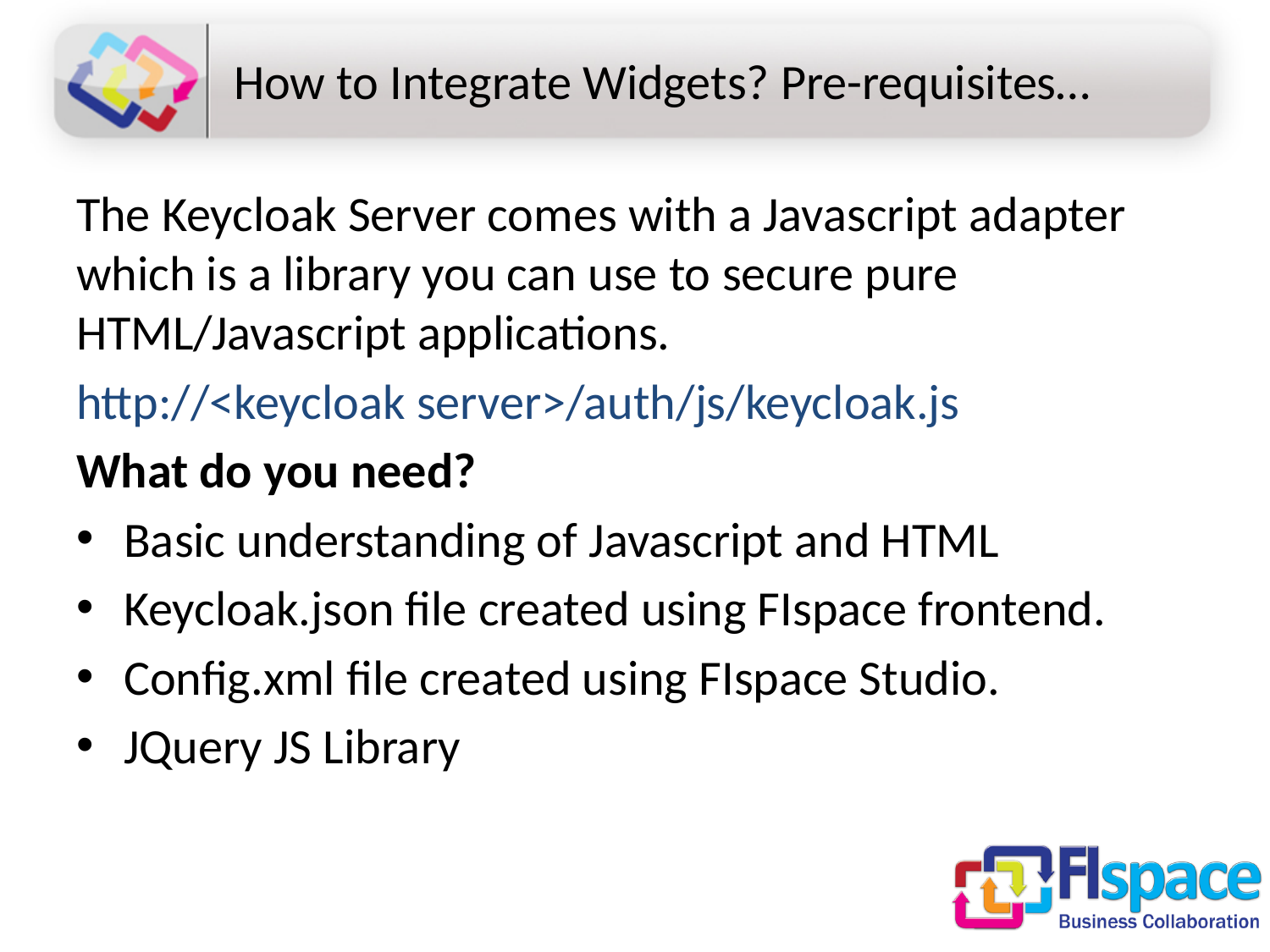

# How to Integrate Widgets? Pre-requisites…
The Keycloak Server comes with a Javascript adapter which is a library you can use to secure pure HTML/Javascript applications.
http://<keycloak server>/auth/js/keycloak.js
What do you need?
Basic understanding of Javascript and HTML
Keycloak.json file created using FIspace frontend.
Config.xml file created using FIspace Studio.
JQuery JS Library